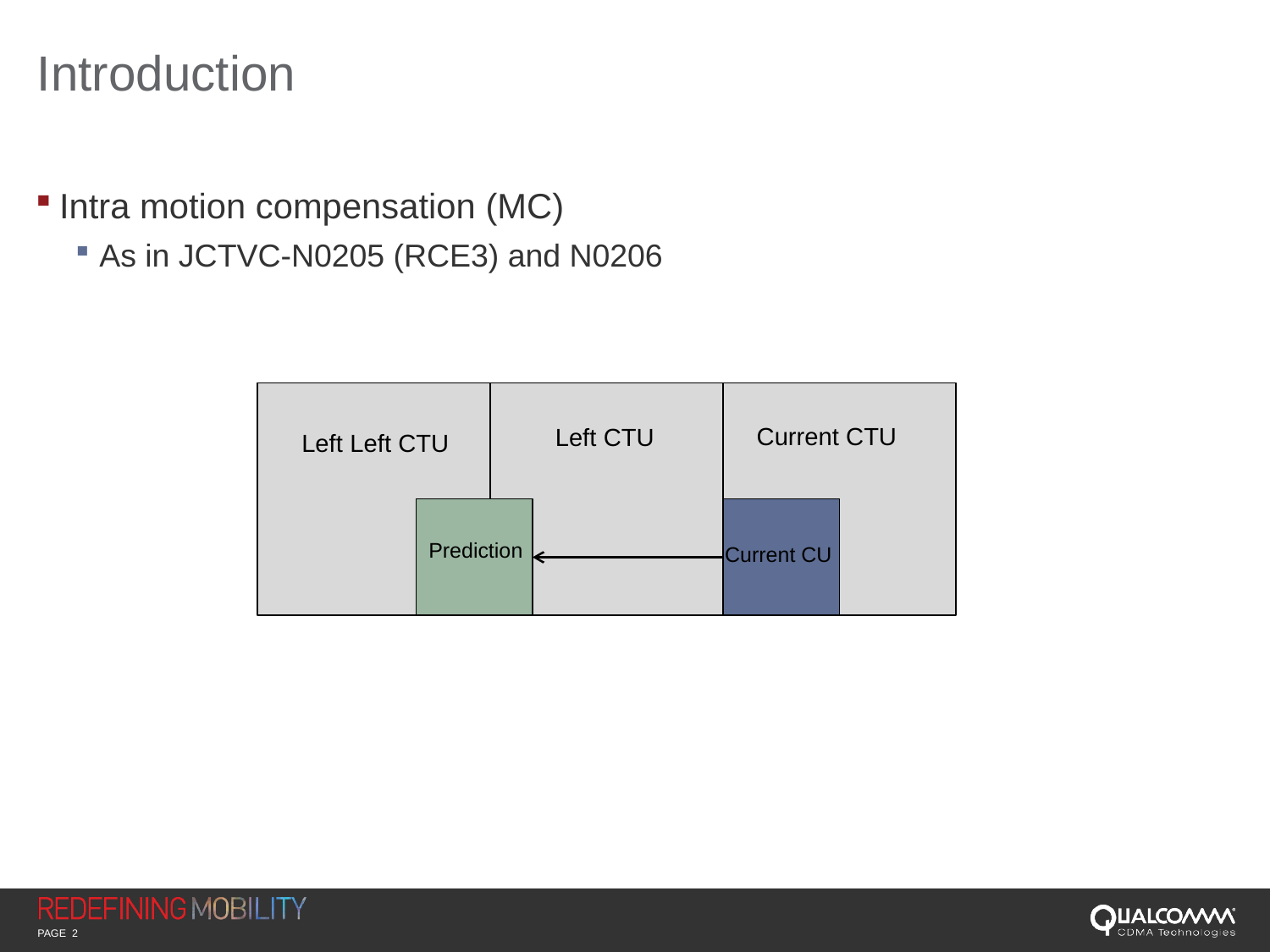

# Introduction

Intra motion compensation (MC)
As in JCTVC-N0205 (RCE3) and N0206

Current CTU
Left CTU
Left Left CTU

Prediction
Current CU